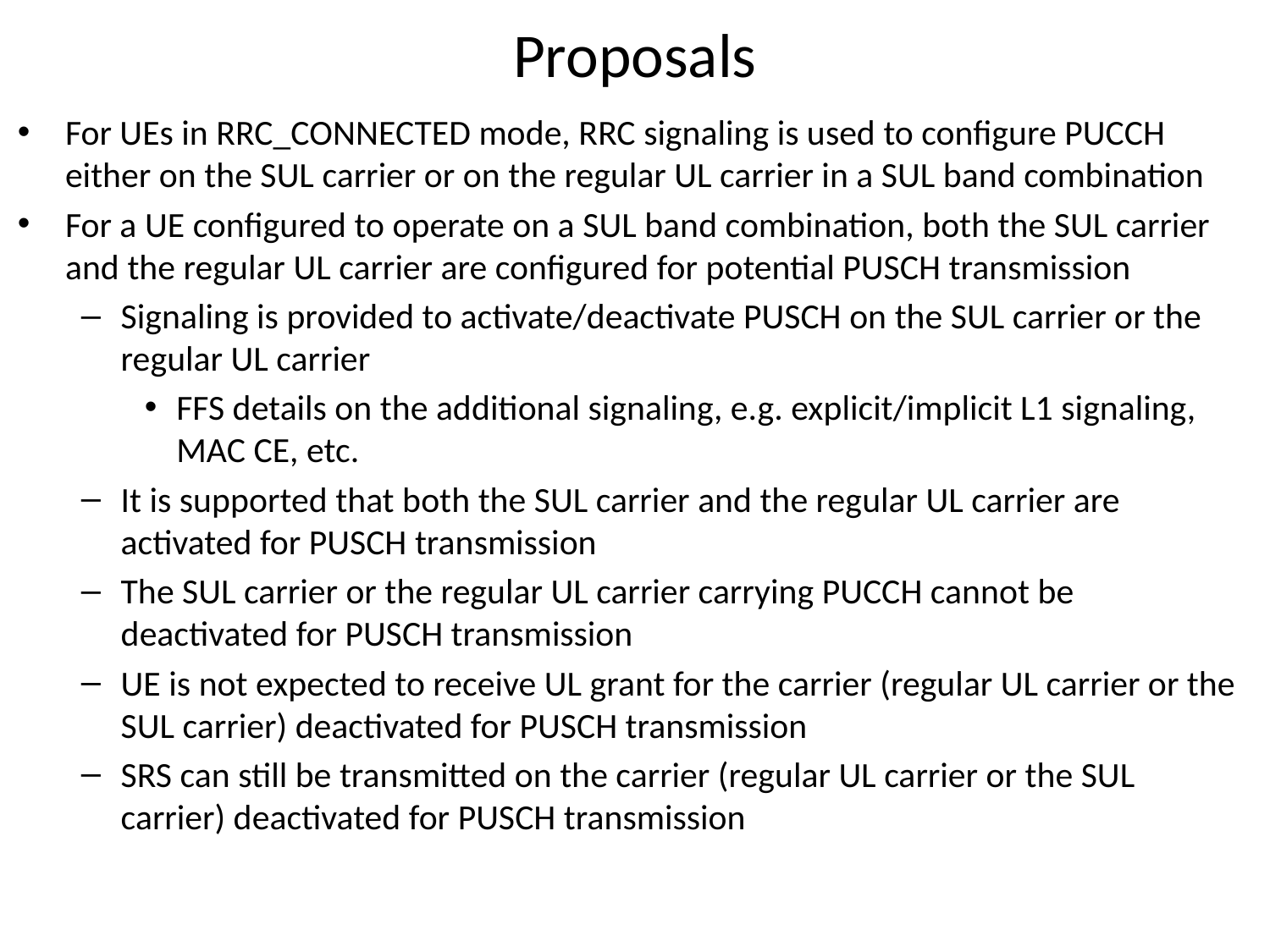

# Proposals
For UEs in RRC_CONNECTED mode, RRC signaling is used to configure PUCCH either on the SUL carrier or on the regular UL carrier in a SUL band combination
For a UE configured to operate on a SUL band combination, both the SUL carrier and the regular UL carrier are configured for potential PUSCH transmission
Signaling is provided to activate/deactivate PUSCH on the SUL carrier or the regular UL carrier
FFS details on the additional signaling, e.g. explicit/implicit L1 signaling, MAC CE, etc.
It is supported that both the SUL carrier and the regular UL carrier are activated for PUSCH transmission
The SUL carrier or the regular UL carrier carrying PUCCH cannot be deactivated for PUSCH transmission
UE is not expected to receive UL grant for the carrier (regular UL carrier or the SUL carrier) deactivated for PUSCH transmission
SRS can still be transmitted on the carrier (regular UL carrier or the SUL carrier) deactivated for PUSCH transmission